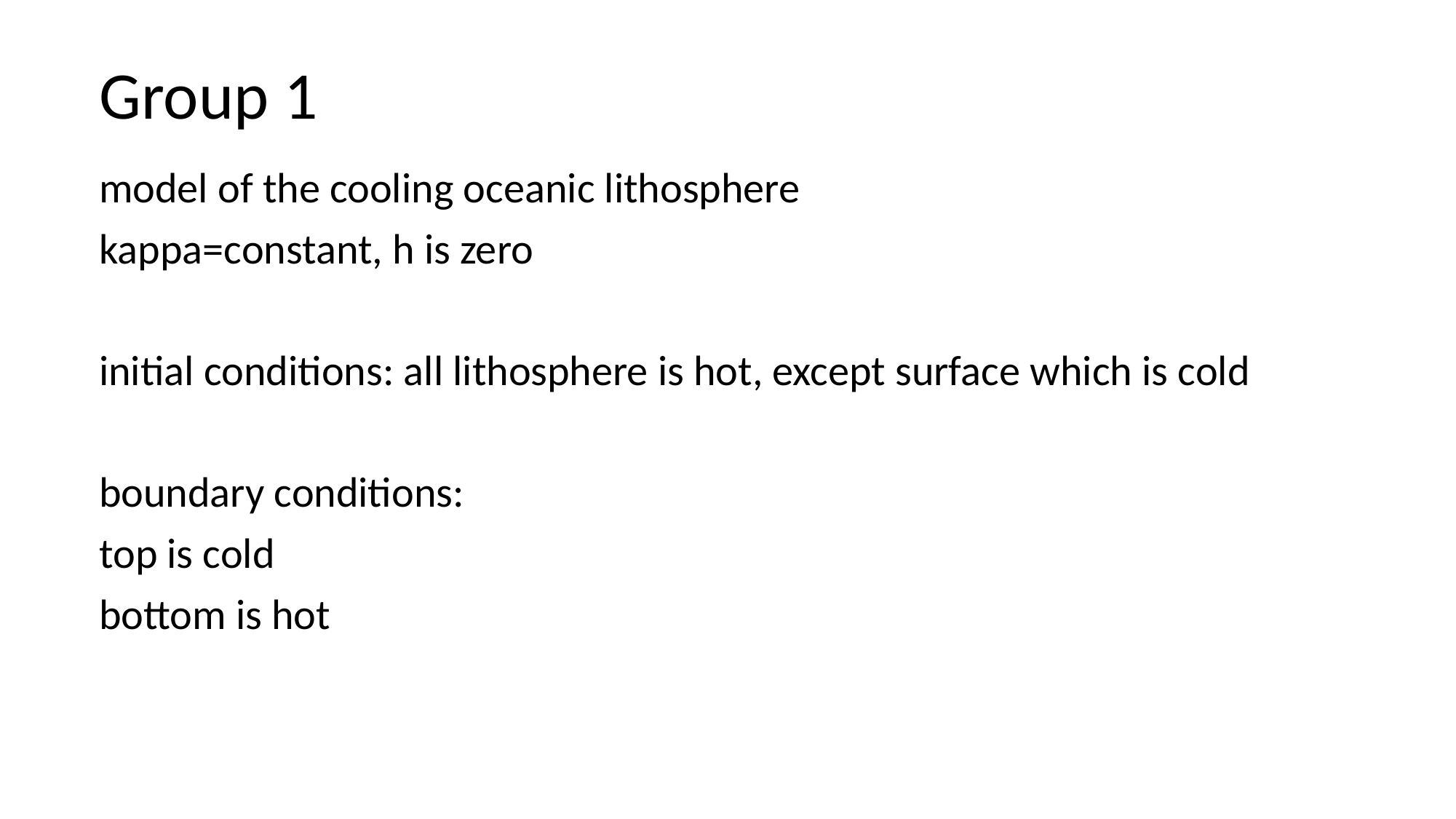

# Group 1
model of the cooling oceanic lithosphere
kappa=constant, h is zero

initial conditions: all lithosphere is hot, except surface which is cold

boundary conditions:
top is cold
bottom is hot